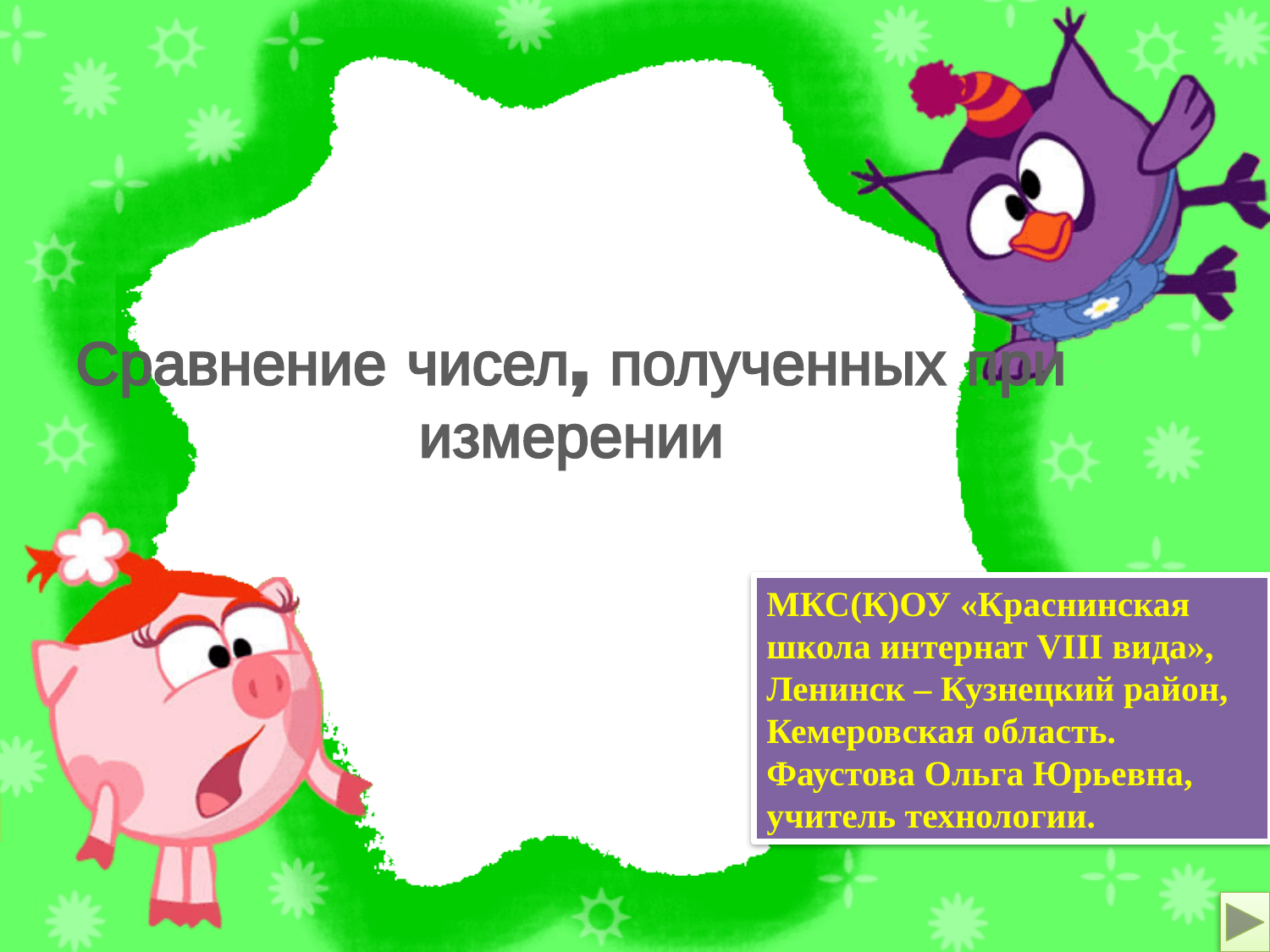

# Сравнение чисел, полученных при измерении
МКС(К)ОУ «Краснинская школа интернат VIII вида»,
Ленинск – Кузнецкий район,
Кемеровская область.
Фаустова Ольга Юрьевна,
учитель технологии.